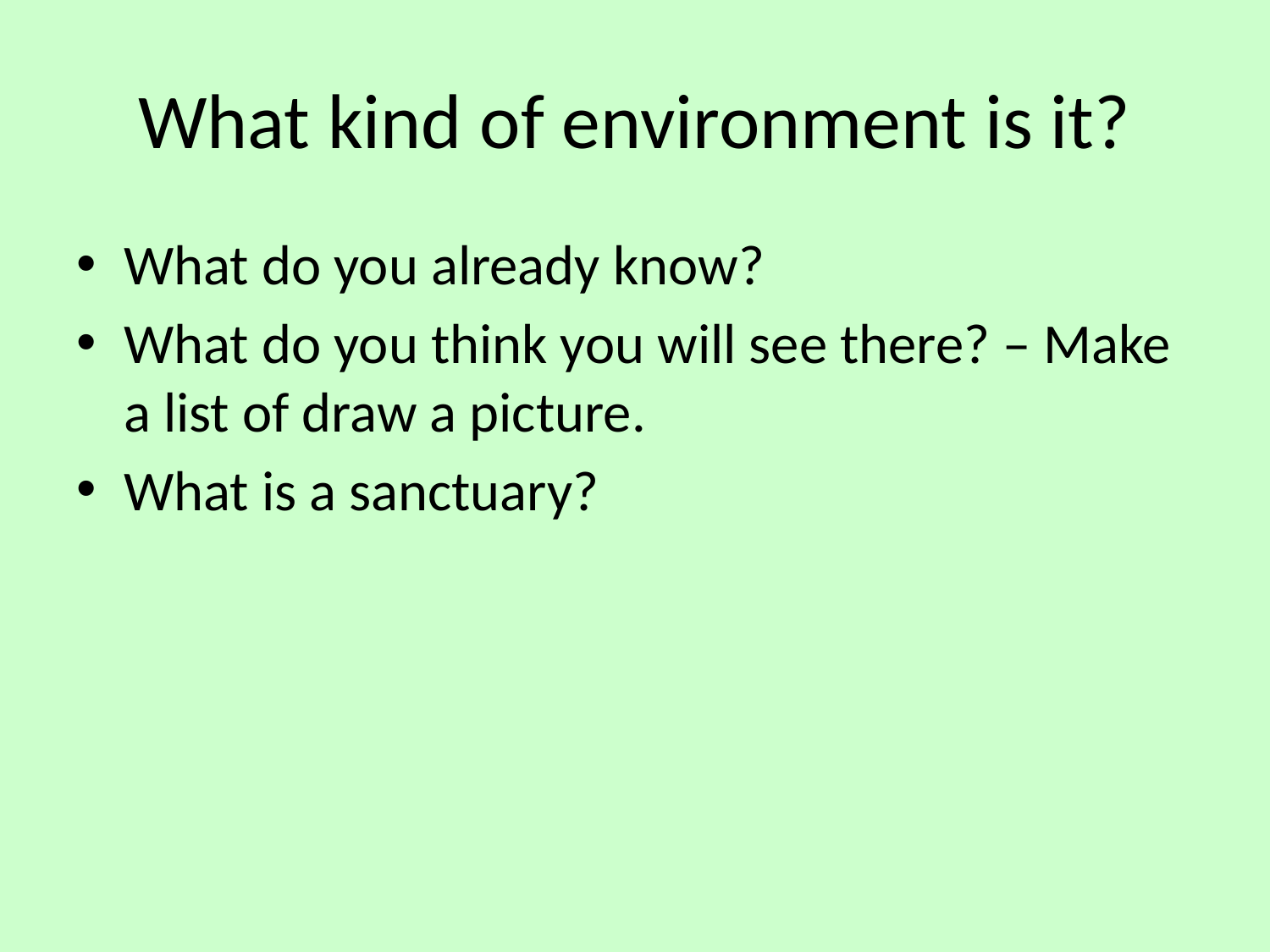

# What kind of environment is it?
What do you already know?
What do you think you will see there? – Make a list of draw a picture.
What is a sanctuary?